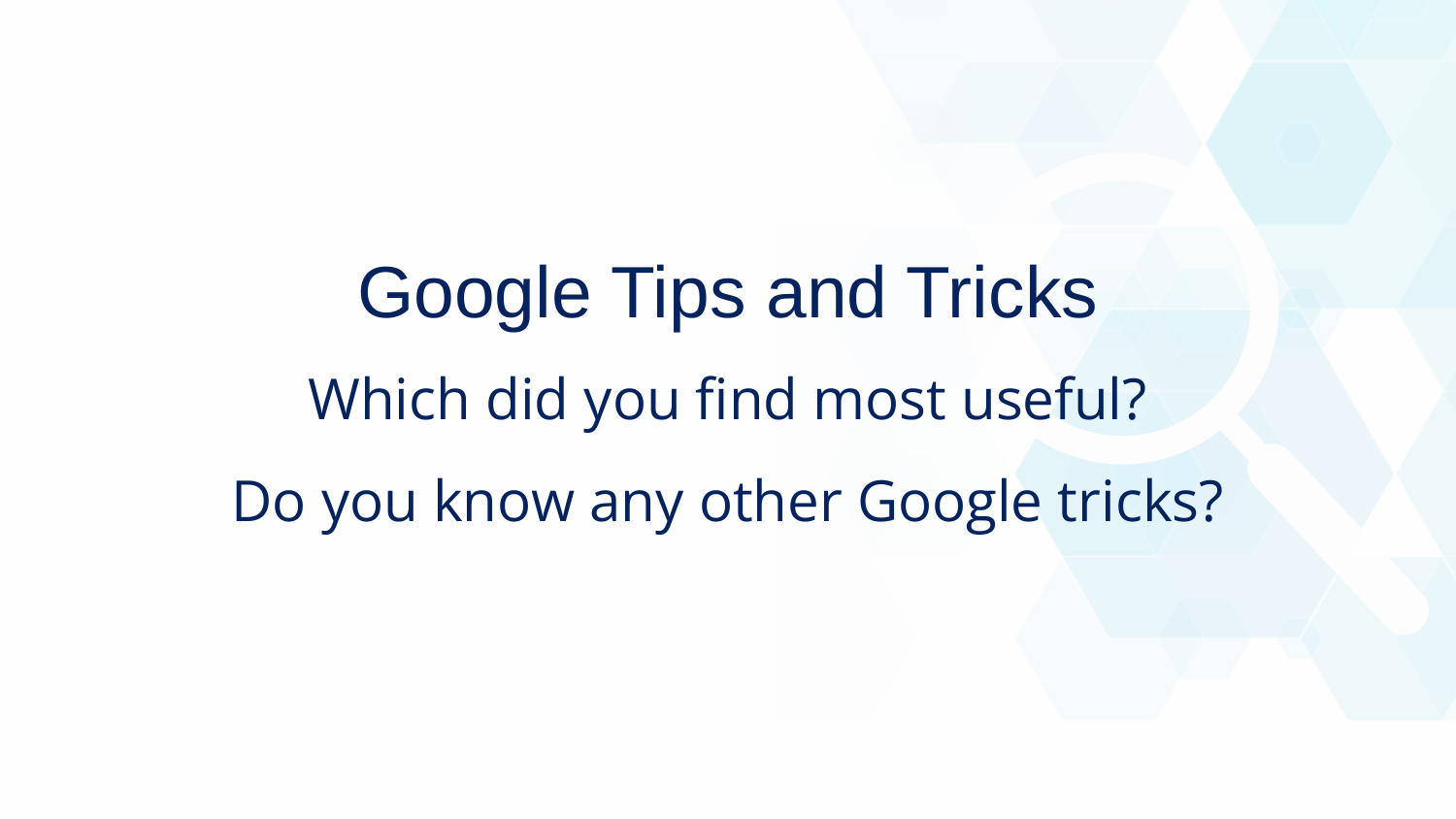

Google Tips and Tricks
Which did you find most useful?
Do you know any other Google tricks?